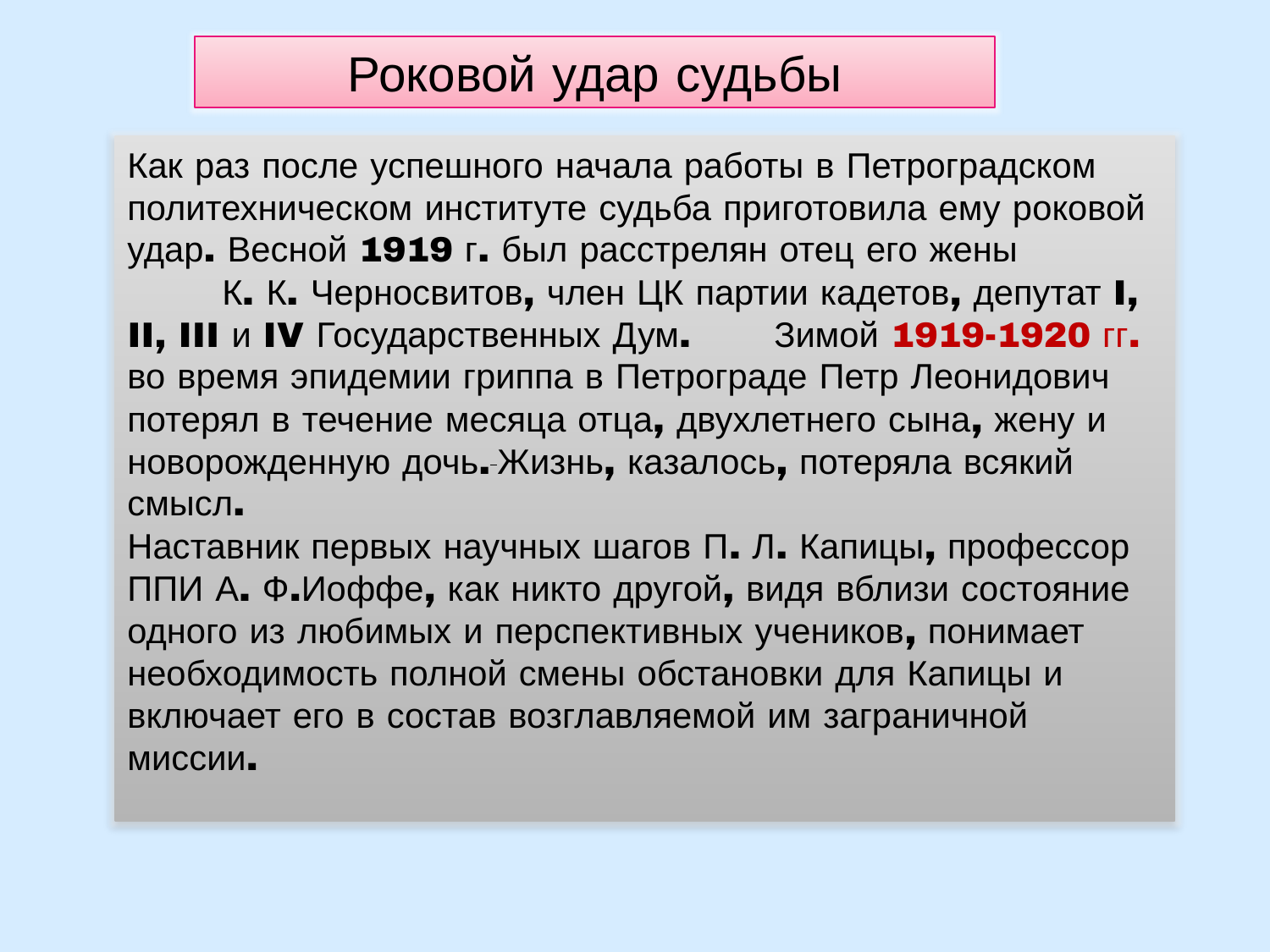

Роковой удар судьбы
Как раз после успешного начала работы в Петроградском политехническом институте судьба приготовила ему роковой удар. Весной 1919 г. был расстрелян отец его жены                     К. К. Черносвитов, член ЦК партии кадетов, депутат I, II, III и IV Государственных Дум.       Зимой 1919-1920 гг. во время эпидемии гриппа в Петрограде Петр Леонидович потерял в течение месяца отца, двухлетнего сына, жену и новорожденную дочь. Жизнь, казалось, потеряла всякий смысл.
Наставник первых научных шагов П. Л. Капицы, профессор ППИ А. Ф.Иоффе, как никто другой, видя вблизи состояние одного из любимых и перспективных учеников, понимает необходимость полной смены обстановки для Капицы и включает его в состав возглавляемой им заграничной миссии.